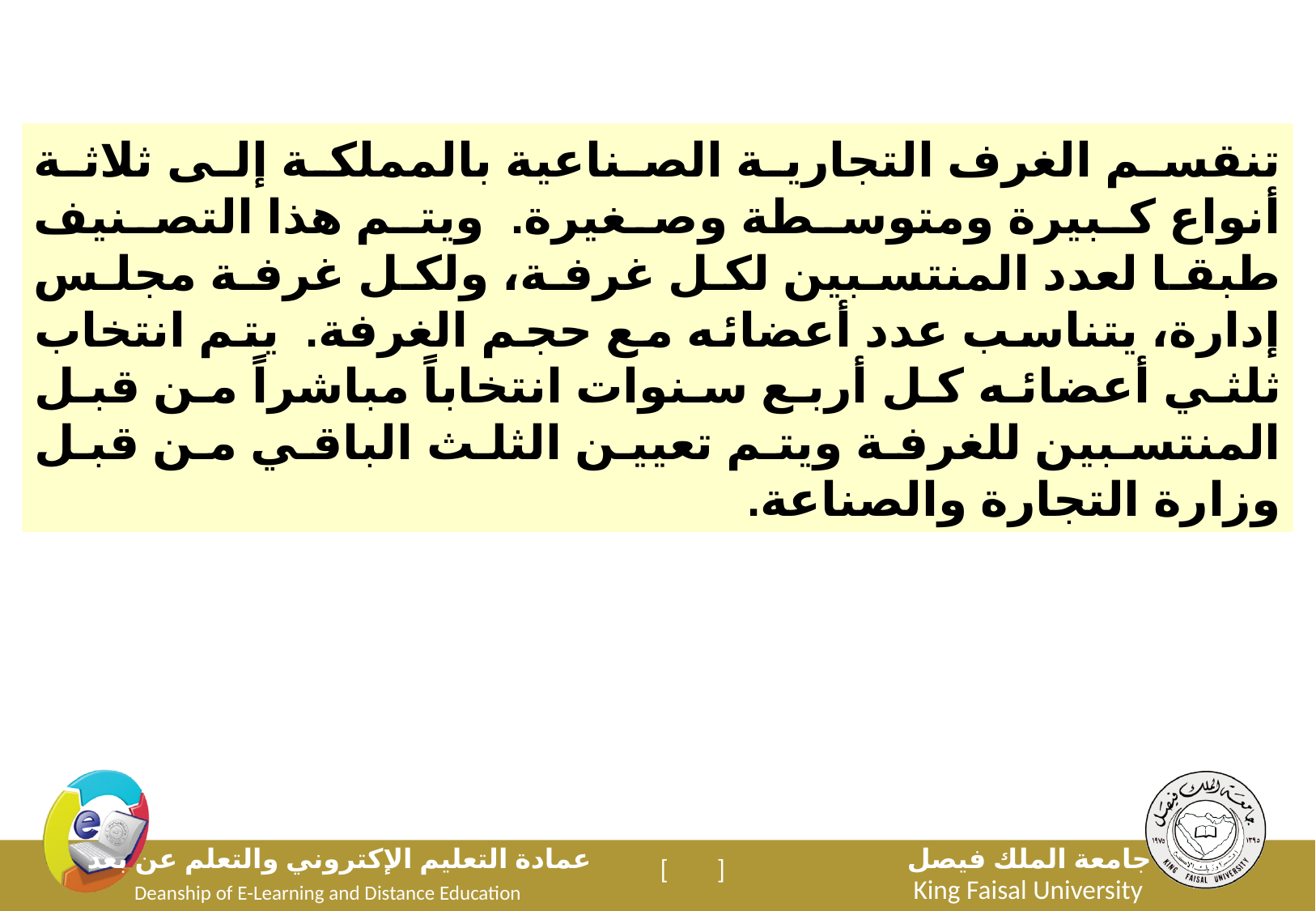

تنقسم الغرف التجارية الصناعية بالمملكة إلى ثلاثة أنواع كبيرة ومتوسطة وصغيرة.  ويتم هذا التصنيف طبقا لعدد المنتسبين لكل غرفة، ولكل غرفة مجلس إدارة، يتناسب عدد أعضائه مع حجم الغرفة.  يتم انتخاب ثلثي أعضائه كل أربع سنوات انتخاباً مباشراً من قبل المنتسبين للغرفة ويتم تعيين الثلث الباقي من قبل وزارة التجارة والصناعة.